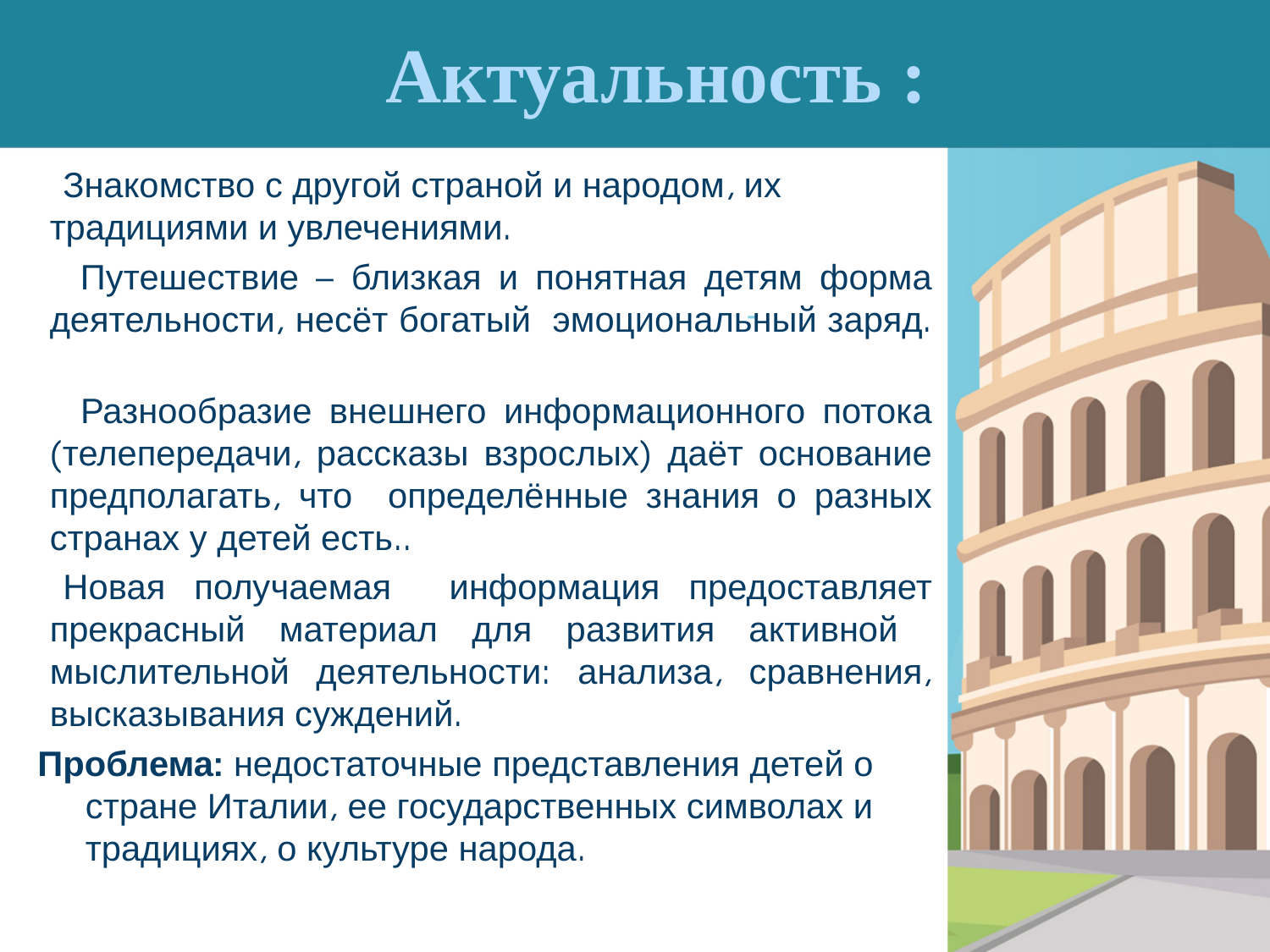

# Актуальность :
Знакомство с другой страной и народом, их традициями и увлечениями.
 Путешествие – близкая и понятная детям форма деятельности, несёт богатый  эмоциональный заряд.
 Разнообразие внешнего информационного потока (телепередачи, рассказы взрослых) даёт основание предполагать, что  определённые знания о разных странах у детей есть..
Новая получаемая  информация предоставляет прекрасный материал для развития активной  мыслительной деятельности: анализа, сравнения, высказывания суждений.
Проблема: недостаточные представления детей о стране Италии, ее государственных символах и традициях, о культуре народа.